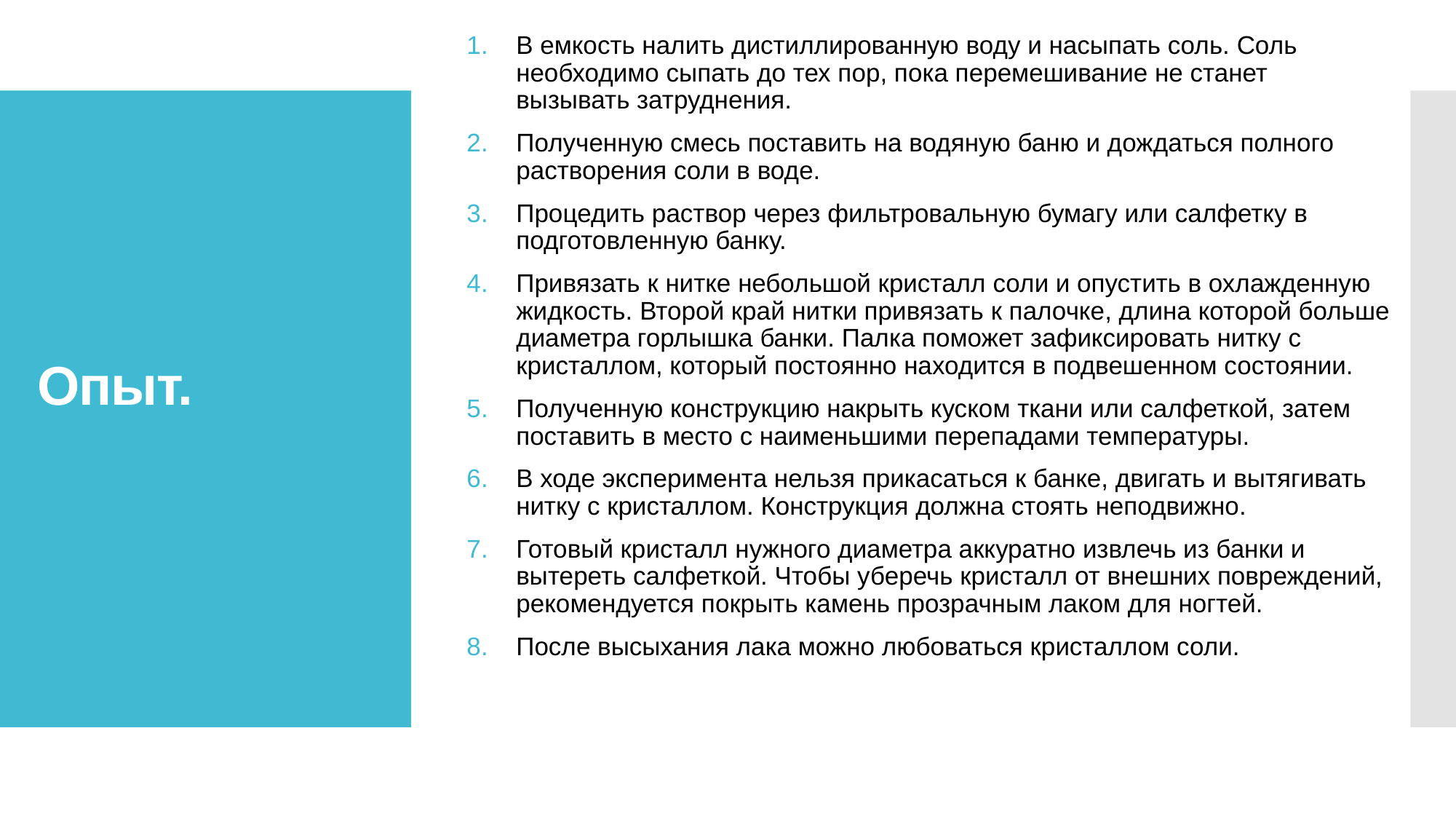

В емкость налить дистиллированную воду и насыпать соль. Соль необходимо сыпать до тех пор, пока перемешивание не станет вызывать затруднения.
Полученную смесь поставить на водяную баню и дождаться полного растворения соли в воде.
Процедить раствор через фильтровальную бумагу или салфетку в подготовленную банку.
Привязать к нитке небольшой кристалл соли и опустить в охлажденную жидкость. Второй край нитки привязать к палочке, длина которой больше диаметра горлышка банки. Палка поможет зафиксировать нитку с кристаллом, который постоянно находится в подвешенном состоянии.
Полученную конструкцию накрыть куском ткани или салфеткой, затем поставить в место с наименьшими перепадами температуры.
В ходе эксперимента нельзя прикасаться к банке, двигать и вытягивать нитку с кристаллом. Конструкция должна стоять неподвижно.
Готовый кристалл нужного диаметра аккуратно извлечь из банки и вытереть салфеткой. Чтобы уберечь кристалл от внешних повреждений, рекомендуется покрыть камень прозрачным лаком для ногтей.
После высыхания лака можно любоваться кристаллом соли.

# Опыт.